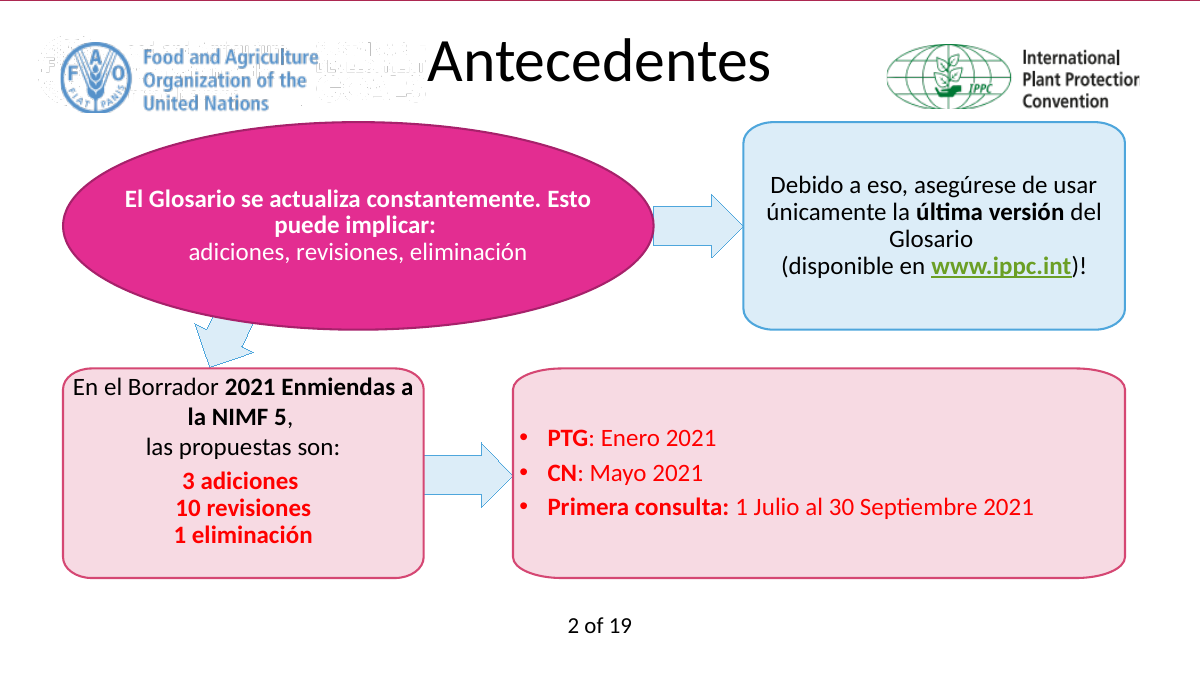

Antecedentes
El Glosario se actualiza constantemente. Esto puede implicar:
adiciones, revisiones, eliminación
Debido a eso, asegúrese de usar únicamente la última versión del Glosario
(disponible en www.ippc.int)!

En el Borrador 2021 Enmiendas a la NIMF 5,
las propuestas son:
3 adiciones
10 revisiones
1 eliminación

PTG: Enero 2021
CN: Mayo 2021
Primera consulta: 1 Julio al 30 Septiembre 2021

2 of 19